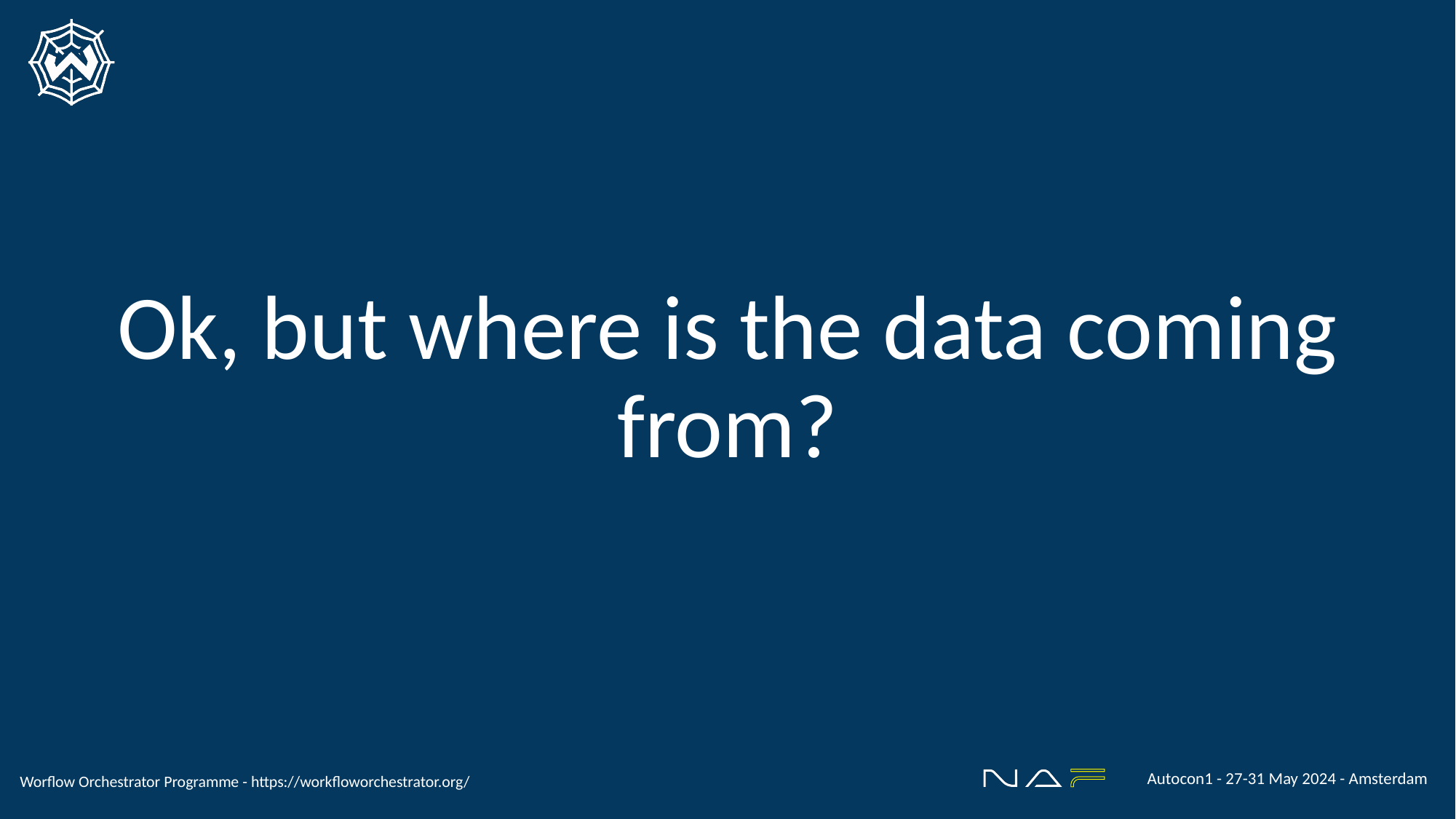

# Ok, but where is the data coming from?
Autocon1 - 27-31 May 2024 - Amsterdam
Worflow Orchestrator Programme - https://workfloworchestrator.org/